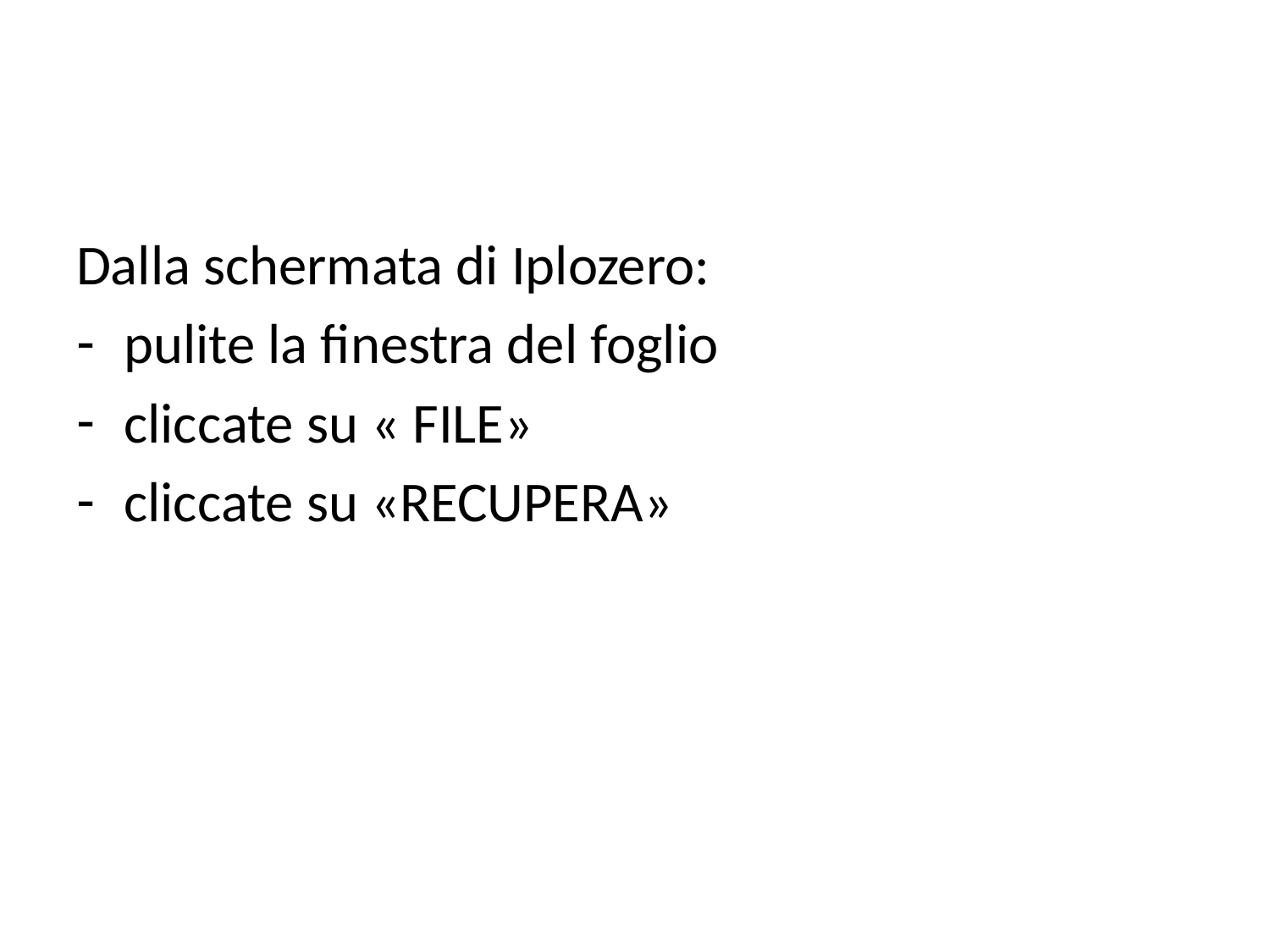

Dalla schermata di Iplozero:
pulite la finestra del foglio
cliccate su « FILE»
cliccate su «RECUPERA»